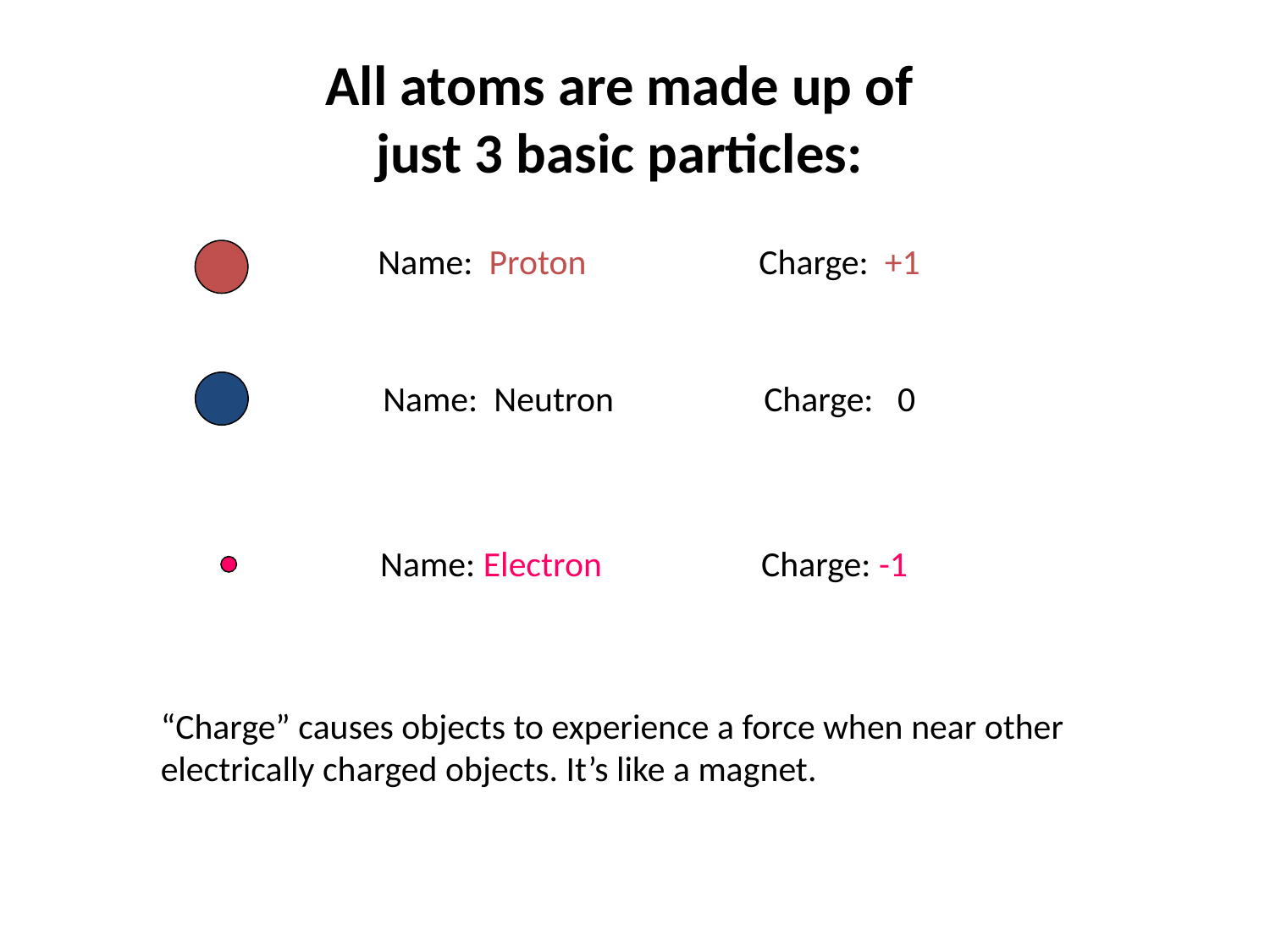

All atoms are made up of just 3 basic particles:
Name:  Proton 		Charge:  +1

Name:  Neutron 		Charge:   0

Name: Electron		Charge: -1

“Charge” causes objects to experience a force when near other electrically charged objects. It’s like a magnet.